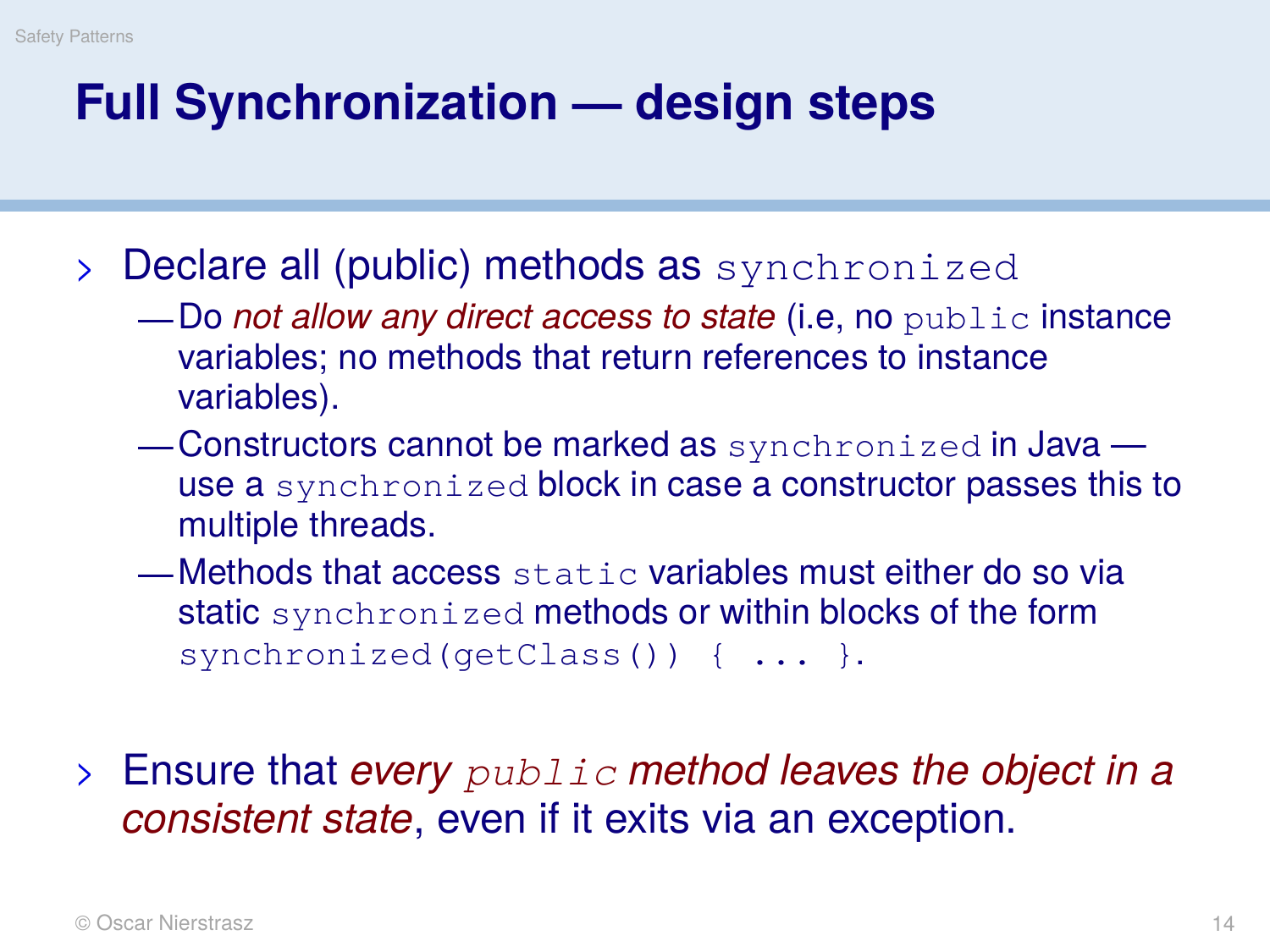

Safety Patterns
# Full Synchronization — design steps
Declare all (public) methods as synchronized
Do not allow any direct access to state (i.e, no public instance variables; no methods that return references to instance variables).
Constructors cannot be marked as synchronized in Java — use a synchronized block in case a constructor passes this to multiple threads.
Methods that access static variables must either do so via static synchronized methods or within blocks of the form synchronized(getClass()) { ... }.

Ensure that every public method leaves the object in a consistent state, even if it exits via an exception.
© Oscar Nierstrasz
14